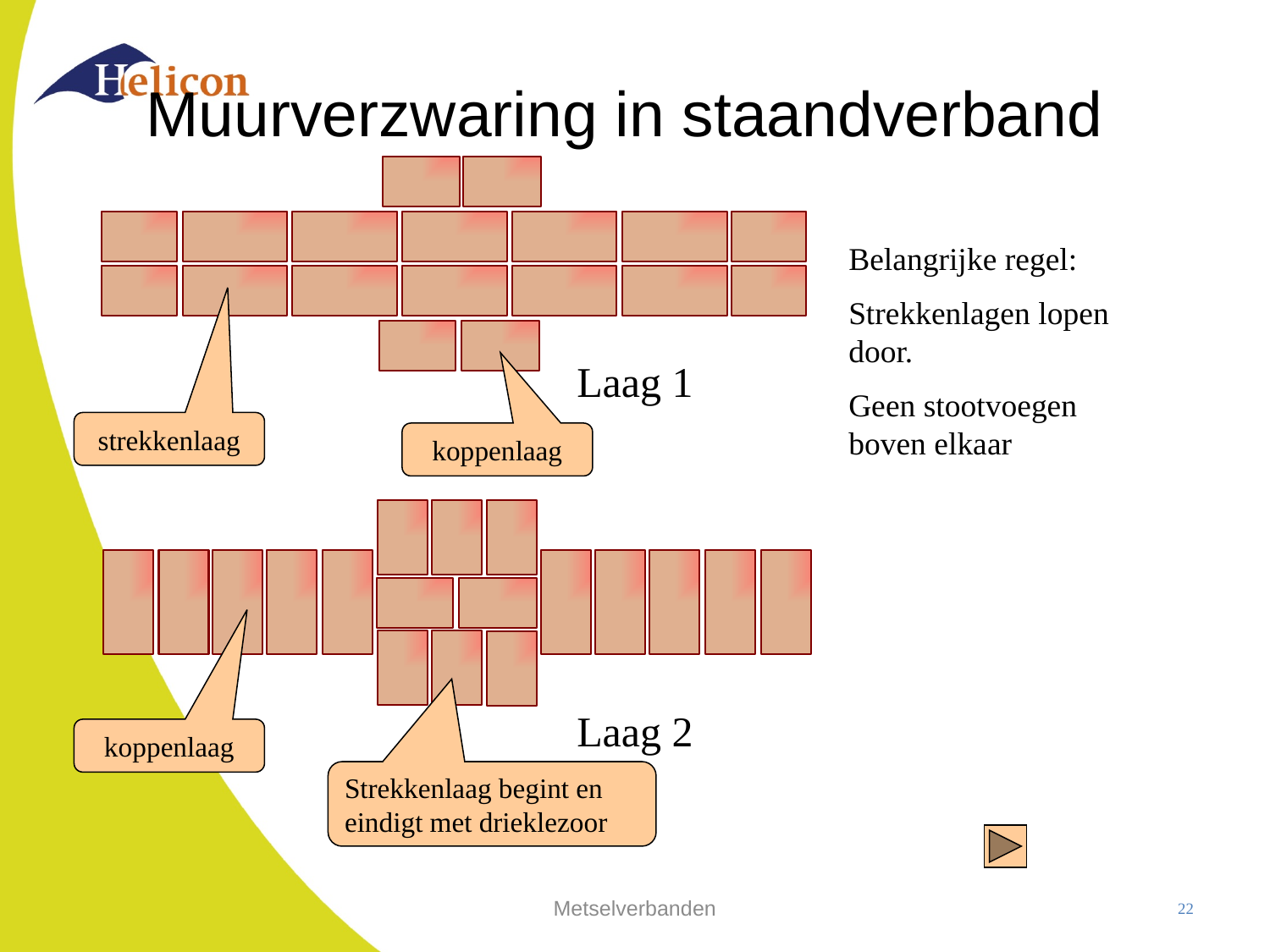

# Muurverzwaring in staandverband

Belangrijke regel:
Strekkenlagen lopen door.
Geen stootvoegen boven elkaar
Laag 1
strekkenlaag
koppenlaag

Laag 2
koppenlaag
Strekkenlaag begint en eindigt met drieklezoor

Metselverbanden
22